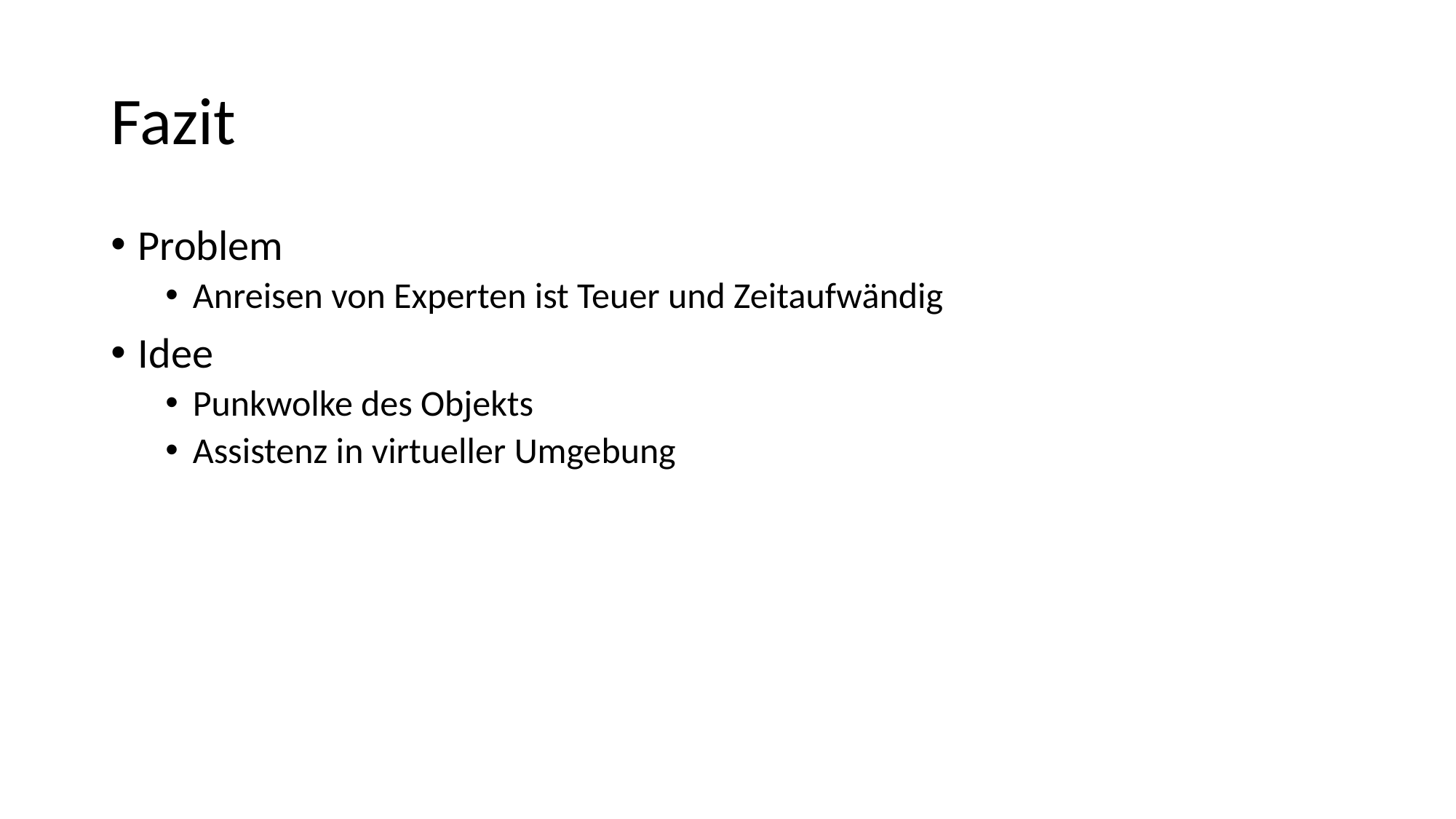

# Fazit
Problem
Anreisen von Experten ist Teuer und Zeitaufwändig
Idee
Punkwolke des Objekts
Assistenz in virtueller Umgebung